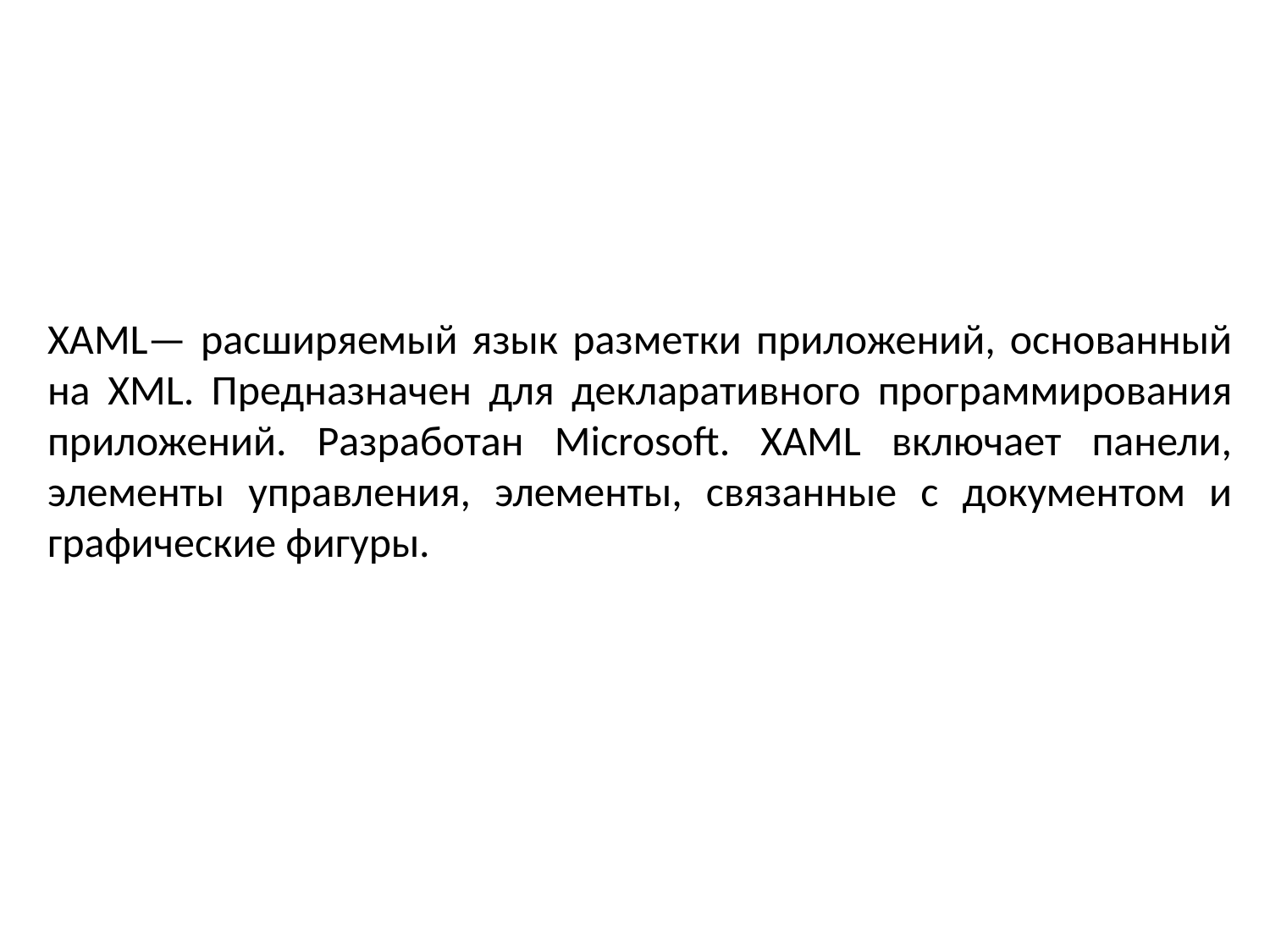

XAML— расширяемый язык разметки приложений, основанный на XML. Предназначен для декларативного программирования приложений. Разработан Microsoft. XAML включает панели, элементы управления, элементы, связанные с документом и графические фигуры.